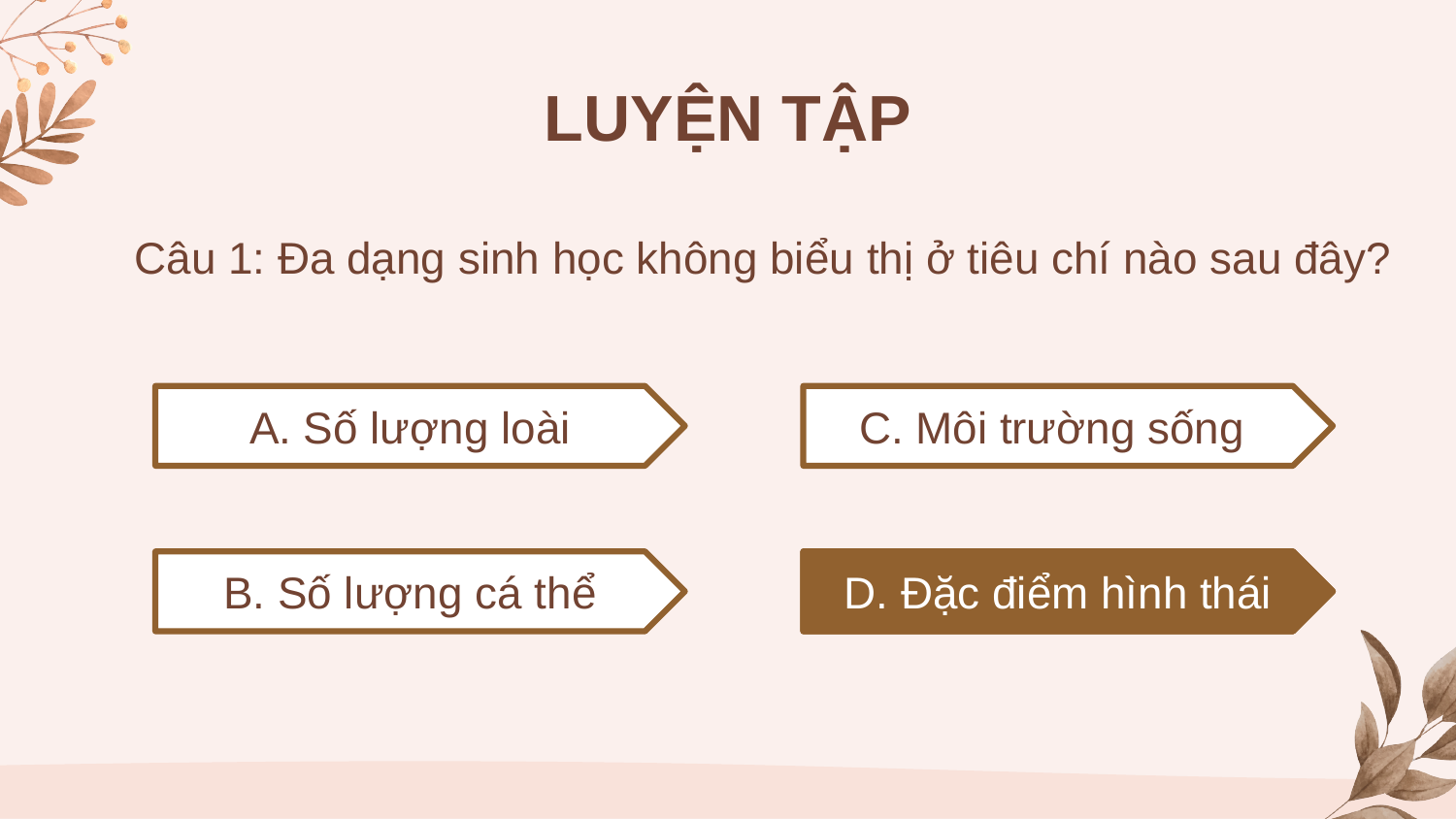

LUYỆN TẬP
Câu 1: Đa dạng sinh học không biểu thị ở tiêu chí nào sau đây?
A. Số lượng loài
C. Môi trường sống
B. Số lượng cá thể
D. Đặc điểm hình thái
D. Đặc điểm hình thái